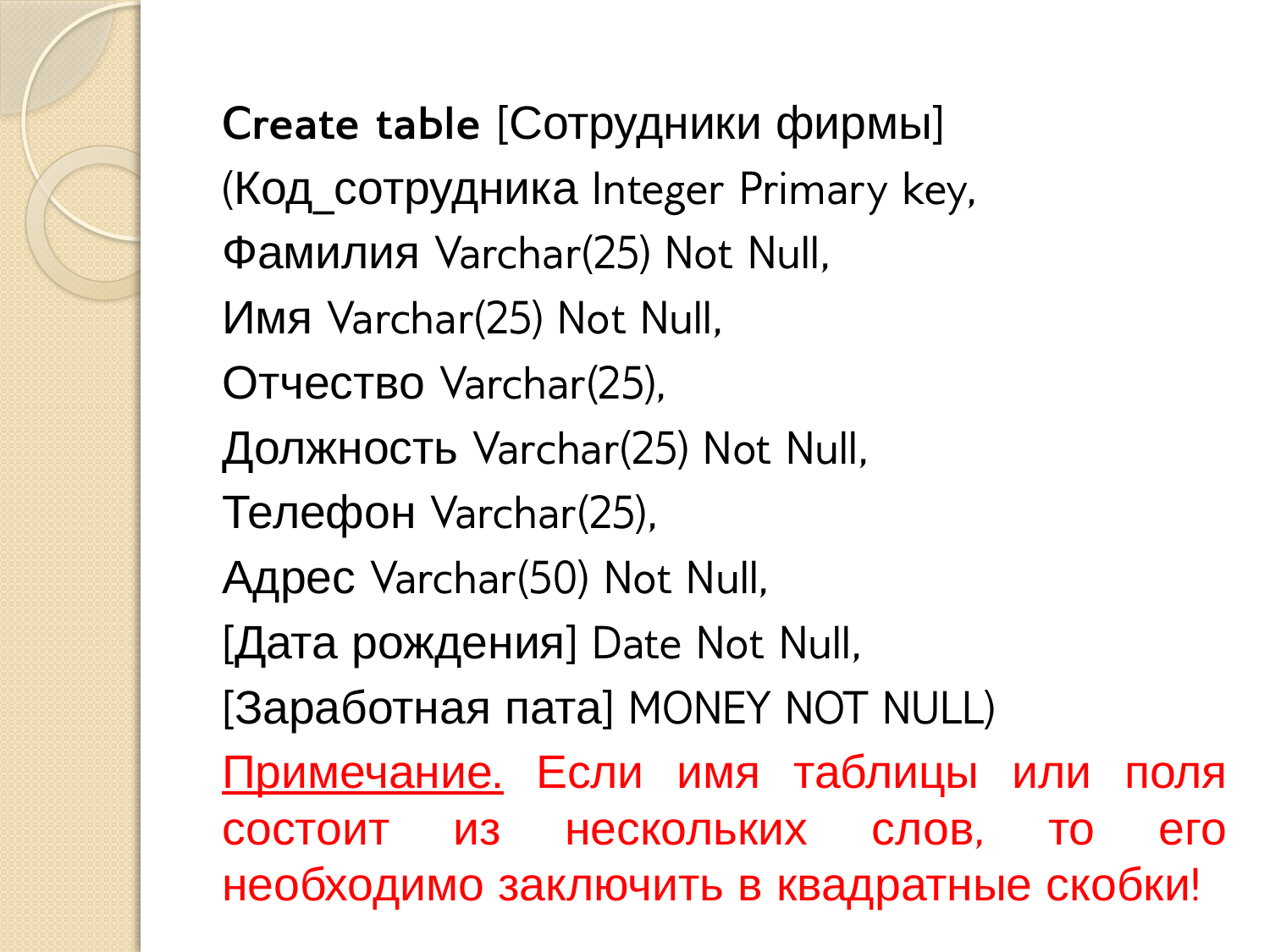

Create table [Сотрудники фирмы]
(Код_сотрудника Integer Primary key,
Фамилия Varchar(25) Not Null,
Имя Varchar(25) Not Null,
Отчество Varchar(25),
Должность Varchar(25) Not Null,
Телефон Varchar(25),
Адрес Varchar(50) Not Null,
[Дата рождения] Date Not Null,
[Заработная пата] MONEY NOT NULL)
Примечание. Если имя таблицы или поля состоит из нескольких слов, то его необходимо заключить в квадратные скобки!